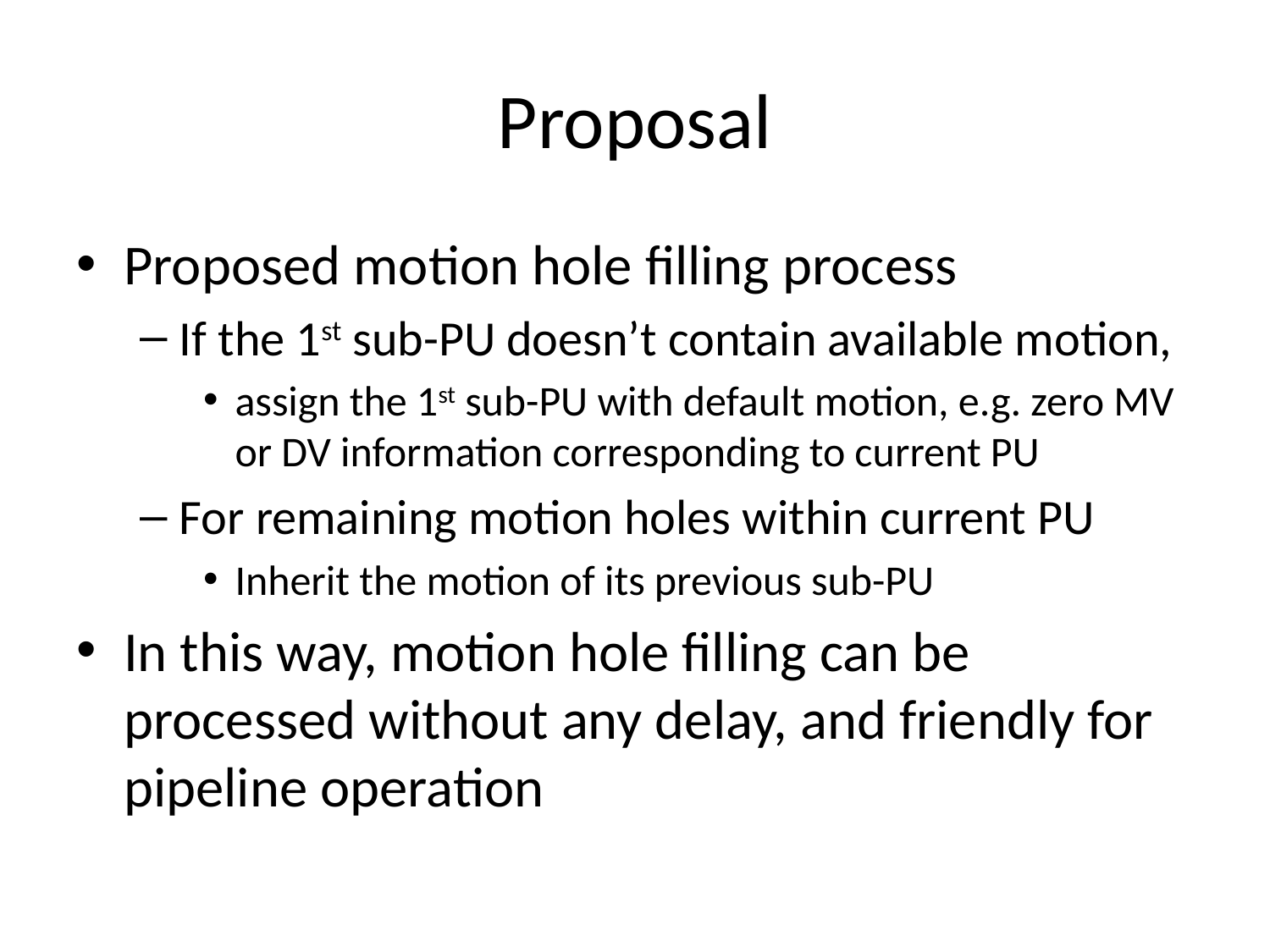

# Proposal
Proposed motion hole filling process
If the 1st sub-PU doesn’t contain available motion,
assign the 1st sub-PU with default motion, e.g. zero MV or DV information corresponding to current PU
For remaining motion holes within current PU
Inherit the motion of its previous sub-PU
In this way, motion hole filling can be processed without any delay, and friendly for pipeline operation